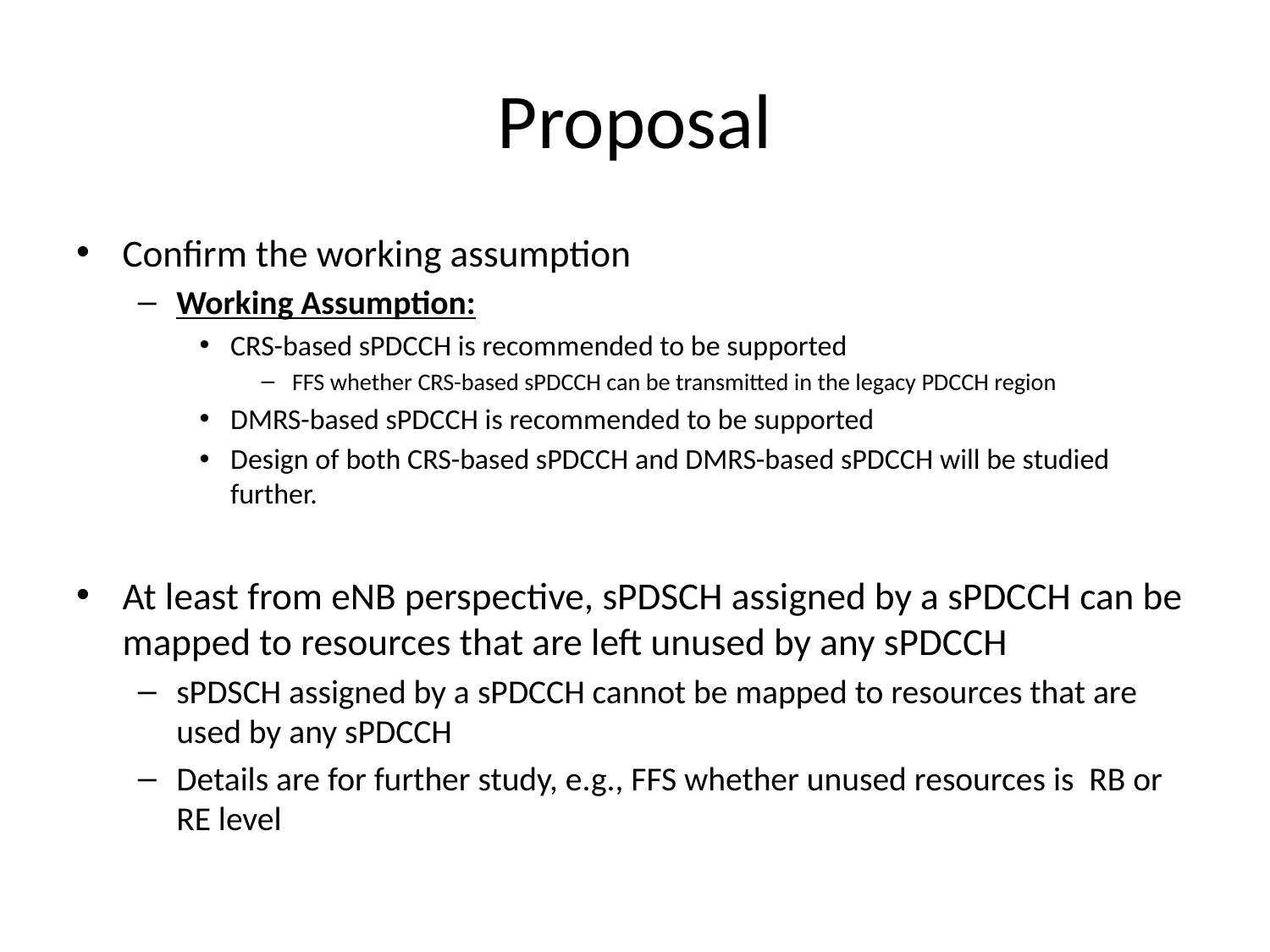

# Proposal
Confirm the working assumption
Working Assumption:
CRS-based sPDCCH is recommended to be supported
FFS whether CRS-based sPDCCH can be transmitted in the legacy PDCCH region
DMRS-based sPDCCH is recommended to be supported
Design of both CRS-based sPDCCH and DMRS-based sPDCCH will be studied further.

At least from eNB perspective, sPDSCH assigned by a sPDCCH can be mapped to resources that are left unused by any sPDCCH
sPDSCH assigned by a sPDCCH cannot be mapped to resources that are used by any sPDCCH
Details are for further study, e.g., FFS whether unused resources is  RB or RE level